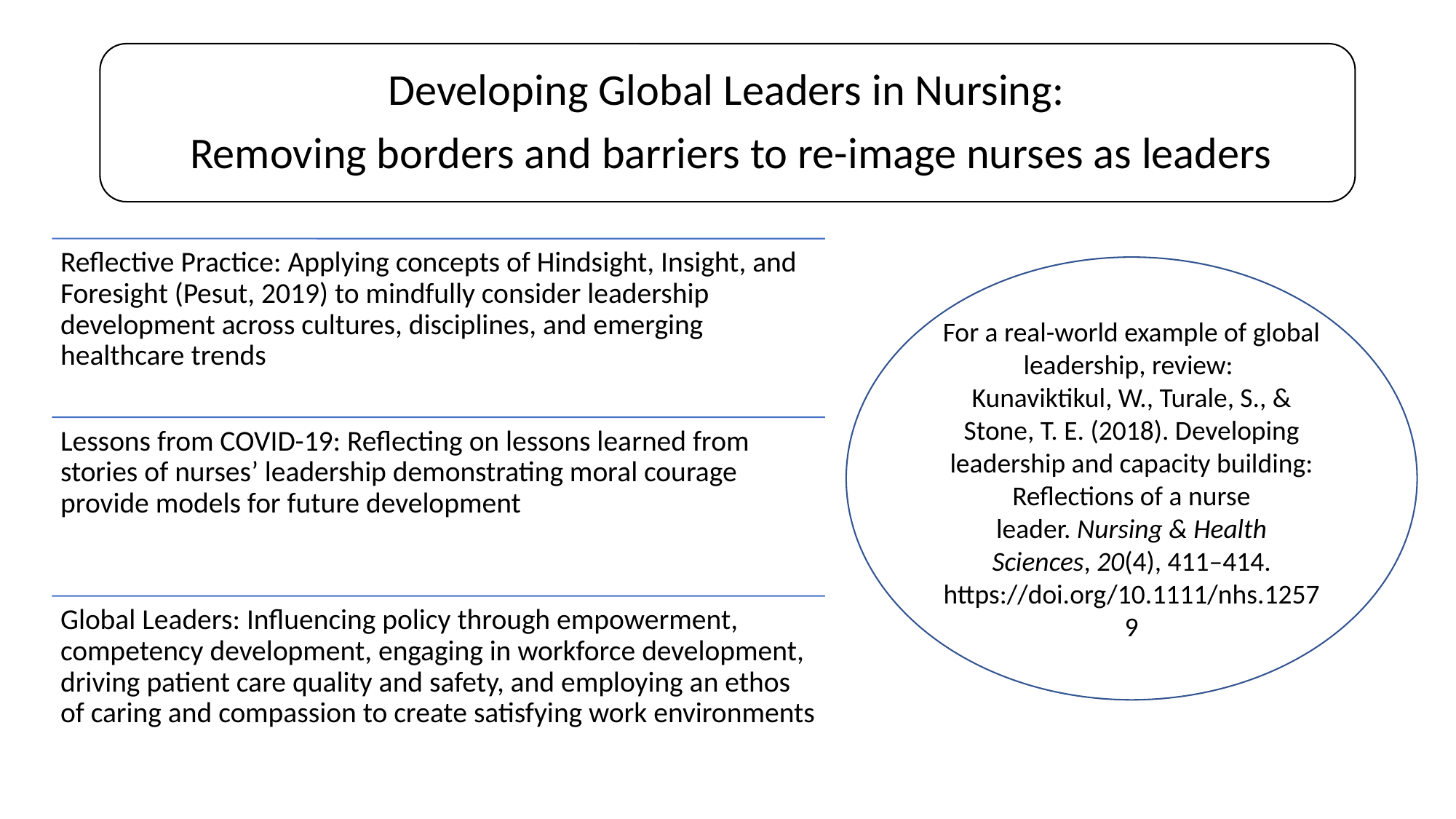

Developing Global Leaders in Nursing:
Removing borders and barriers to re-image nurses as leaders
Reflective Practice: Applying concepts of Hindsight, Insight, and Foresight (Pesut, 2019) to mindfully consider leadership development across cultures, disciplines, and emerging healthcare trends
Lessons from COVID-19: Reflecting on lessons learned from stories of nurses’ leadership demonstrating moral courage provide models for future development
Global Leaders: Influencing policy through empowerment, competency development, engaging in workforce development, driving patient care quality and safety, and employing an ethos of caring and compassion to create satisfying work environments
For a real-world example of global leadership, review:
Kunaviktikul, W., Turale, S., & Stone, T. E. (2018). Developing leadership and capacity building: Reflections of a nurse leader. Nursing & Health Sciences, 20(4), 411–414. https://doi.org/10.1111/nhs.12579